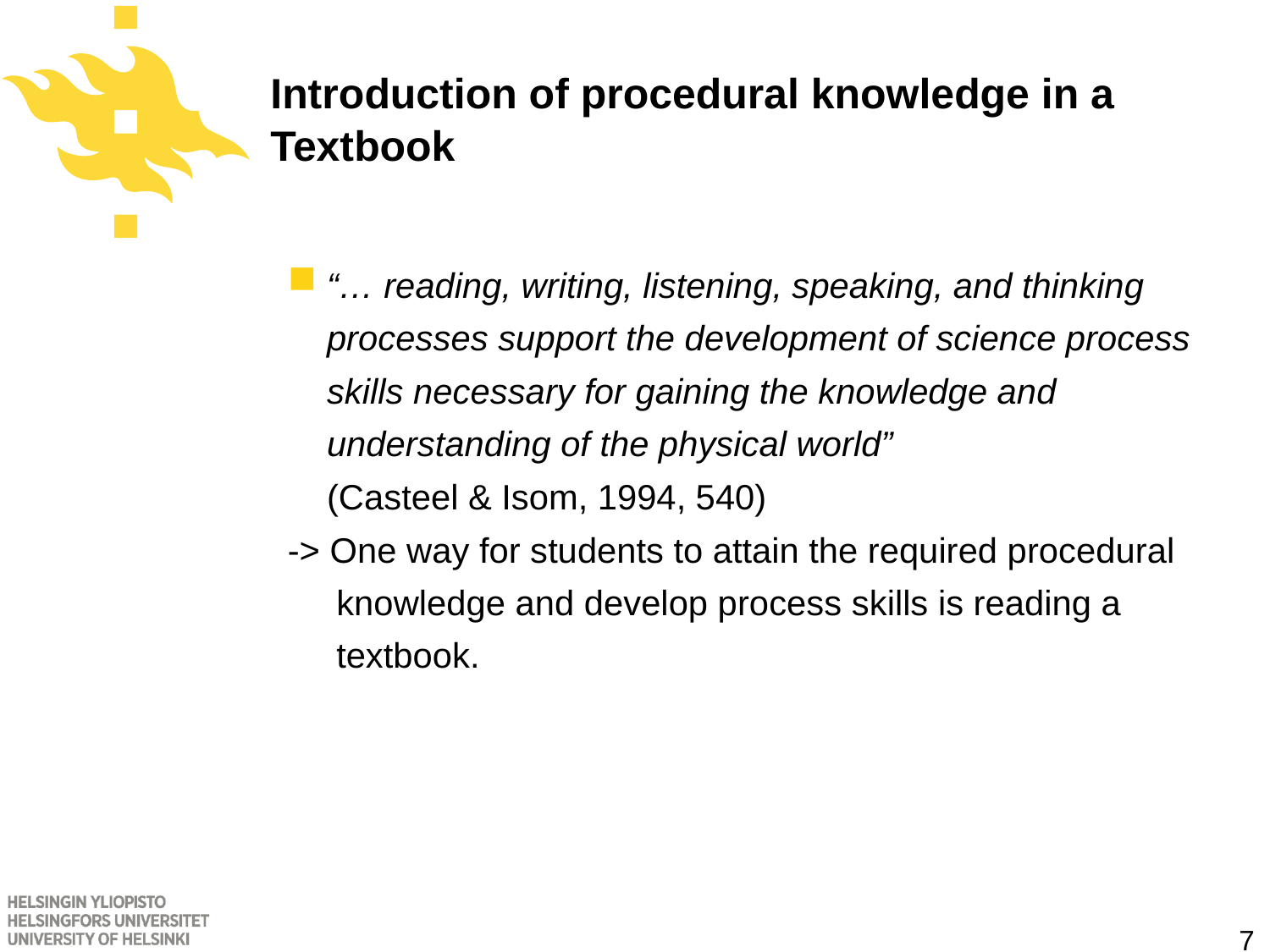

# Introduction of procedural knowledge in a Textbook
“… reading, writing, listening, speaking, and thinking processes support the development of science process skills necessary for gaining the knowledge and understanding of the physical world”
(Casteel & Isom, 1994, 540)
-> One way for students to attain the required procedural
     knowledge and develop process skills is reading a
     textbook.
7